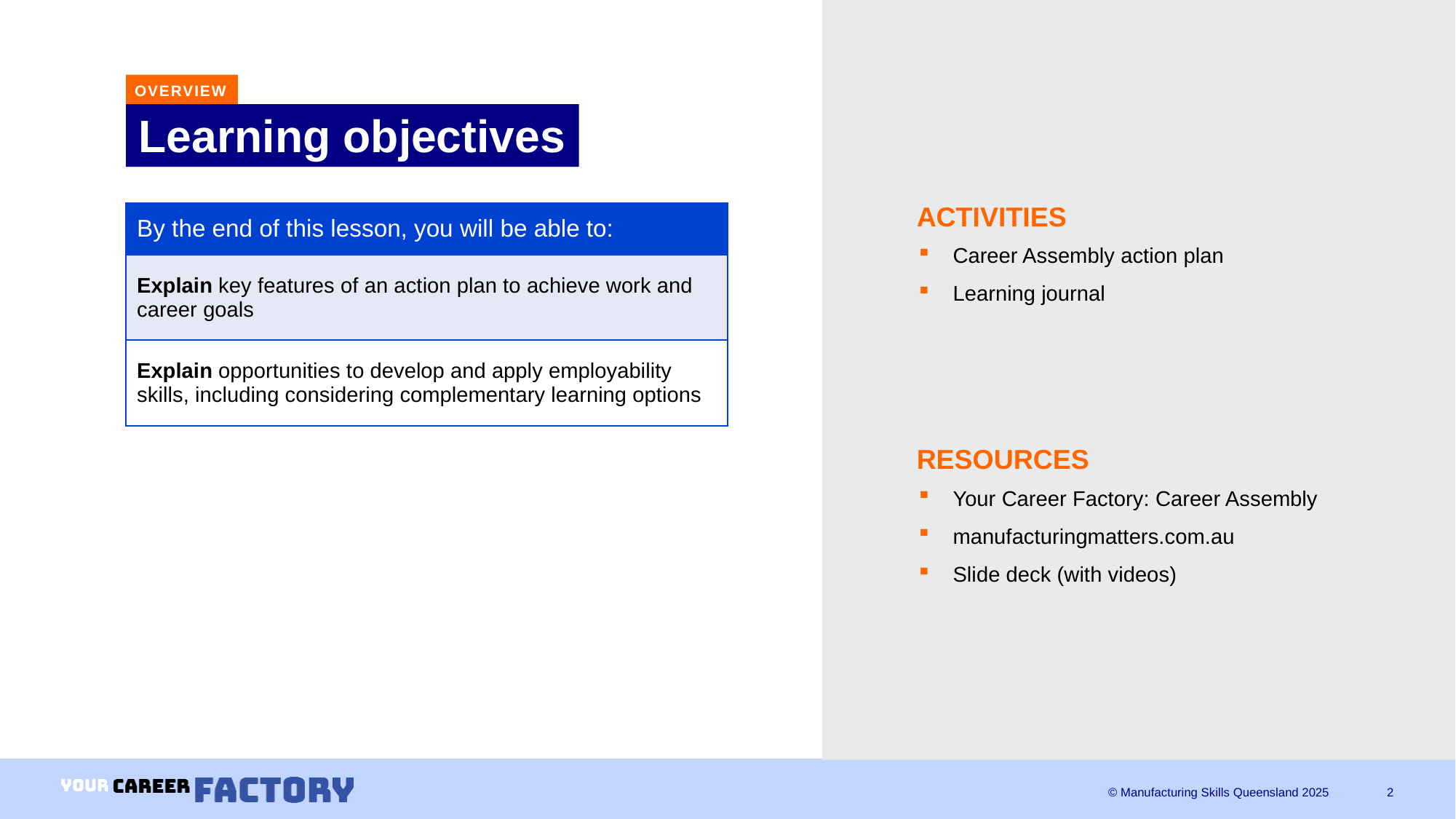

OVERVIEW
# Learning objectives
| By the end of this lesson, you will be able to: |
| --- |
| Explain key features of an action plan to achieve work and career goals |
| Explain opportunities to develop and apply employability skills, including considering complementary learning options |
ACTIVITIES
Career Assembly action plan
Learning journal
RESOURCES
Your Career Factory: Career Assembly​
manufacturingmatters.com.au
Slide deck (with videos)